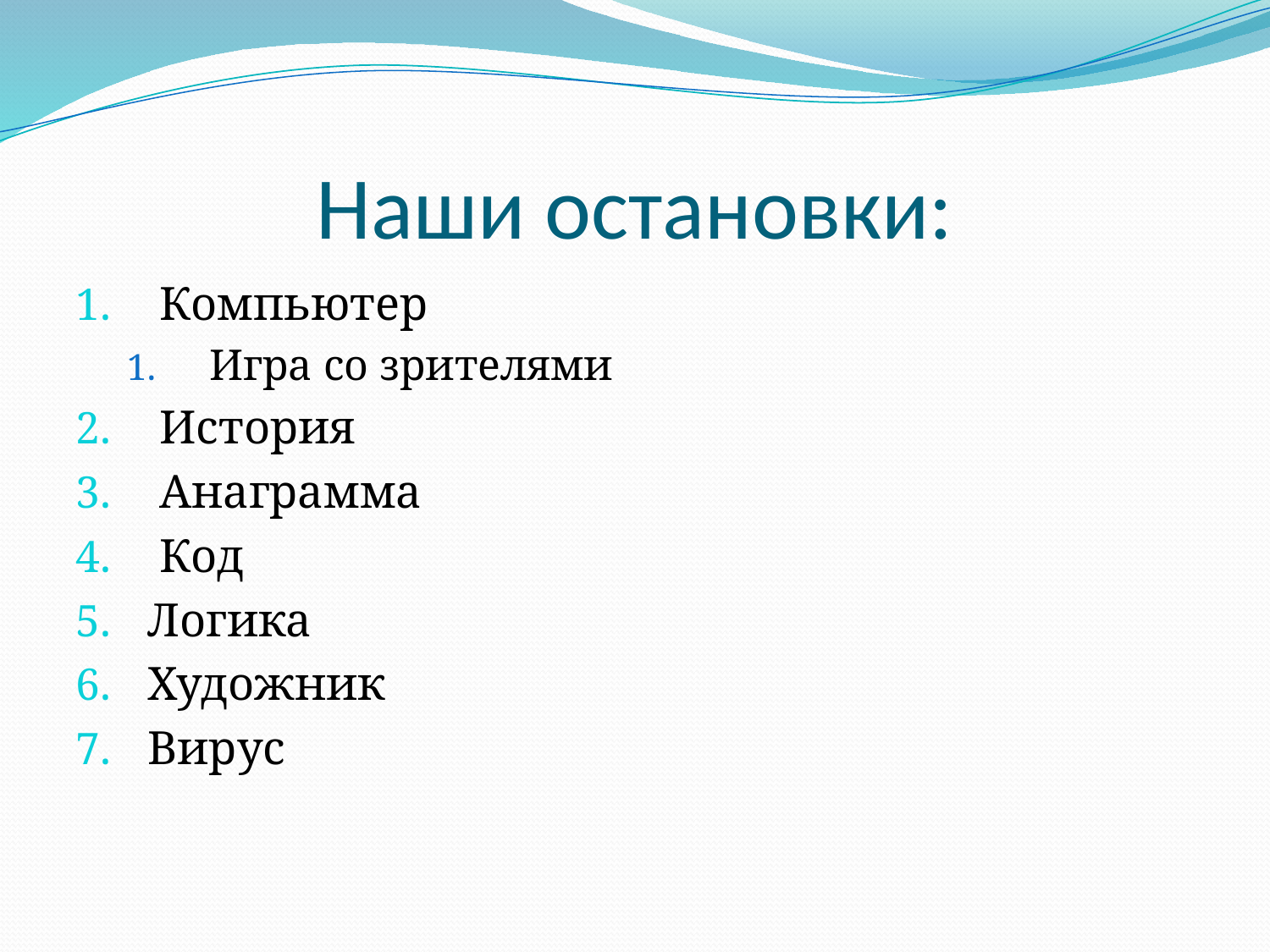

# Наши остановки:
 Компьютер
 Игра со зрителями
 История
 Анаграмма
 Код
Логика
Художник
Вирус